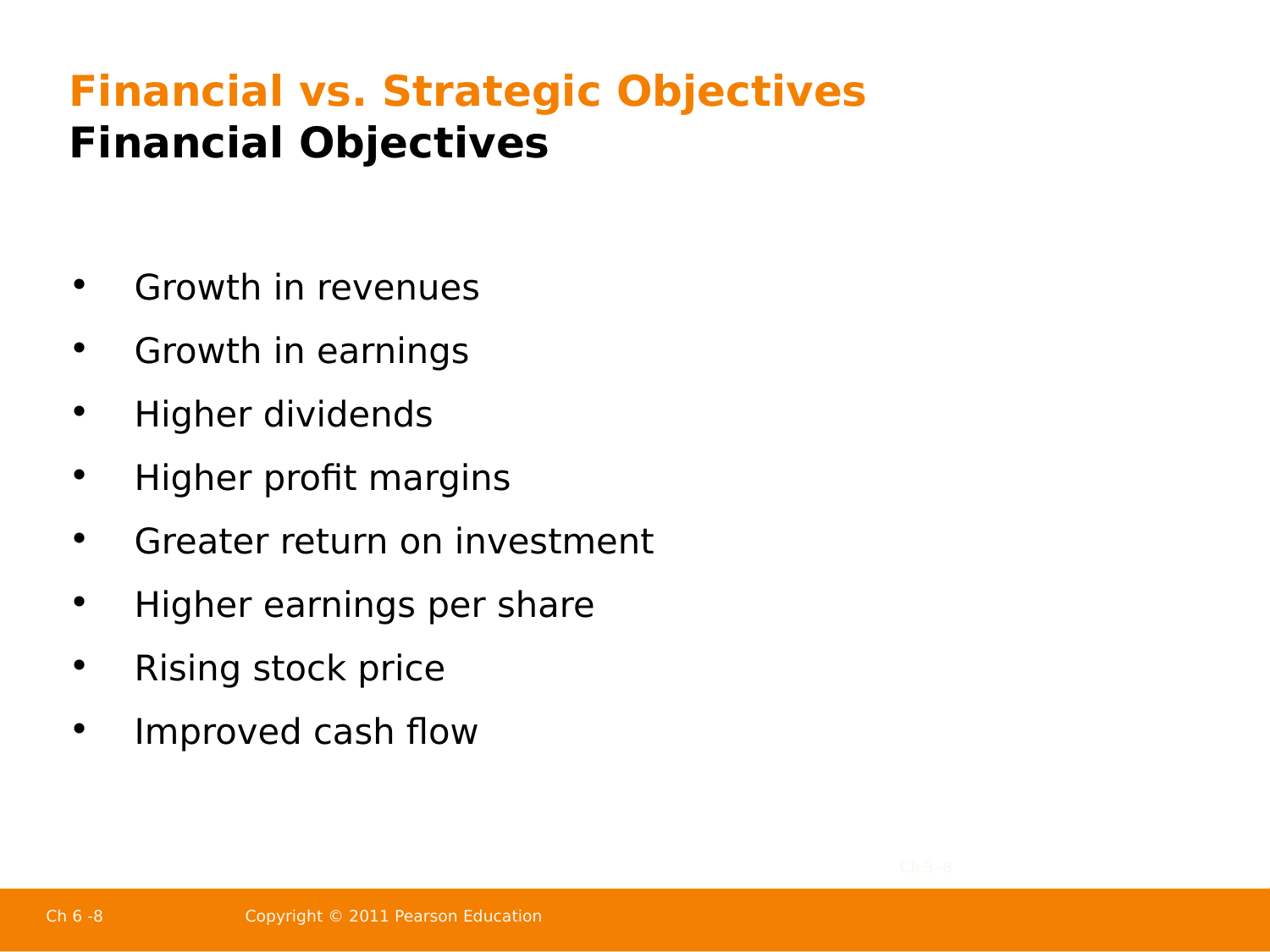

Financial vs. Strategic Objectives
Financial Objectives
Growth in revenues
Growth in earnings
Higher dividends
Higher profit margins
Greater return on investment
Higher earnings per share
Rising stock price
Improved cash flow
Ch 5 -8
Ch 6 -8
Copyright © 2011 Pearson Education